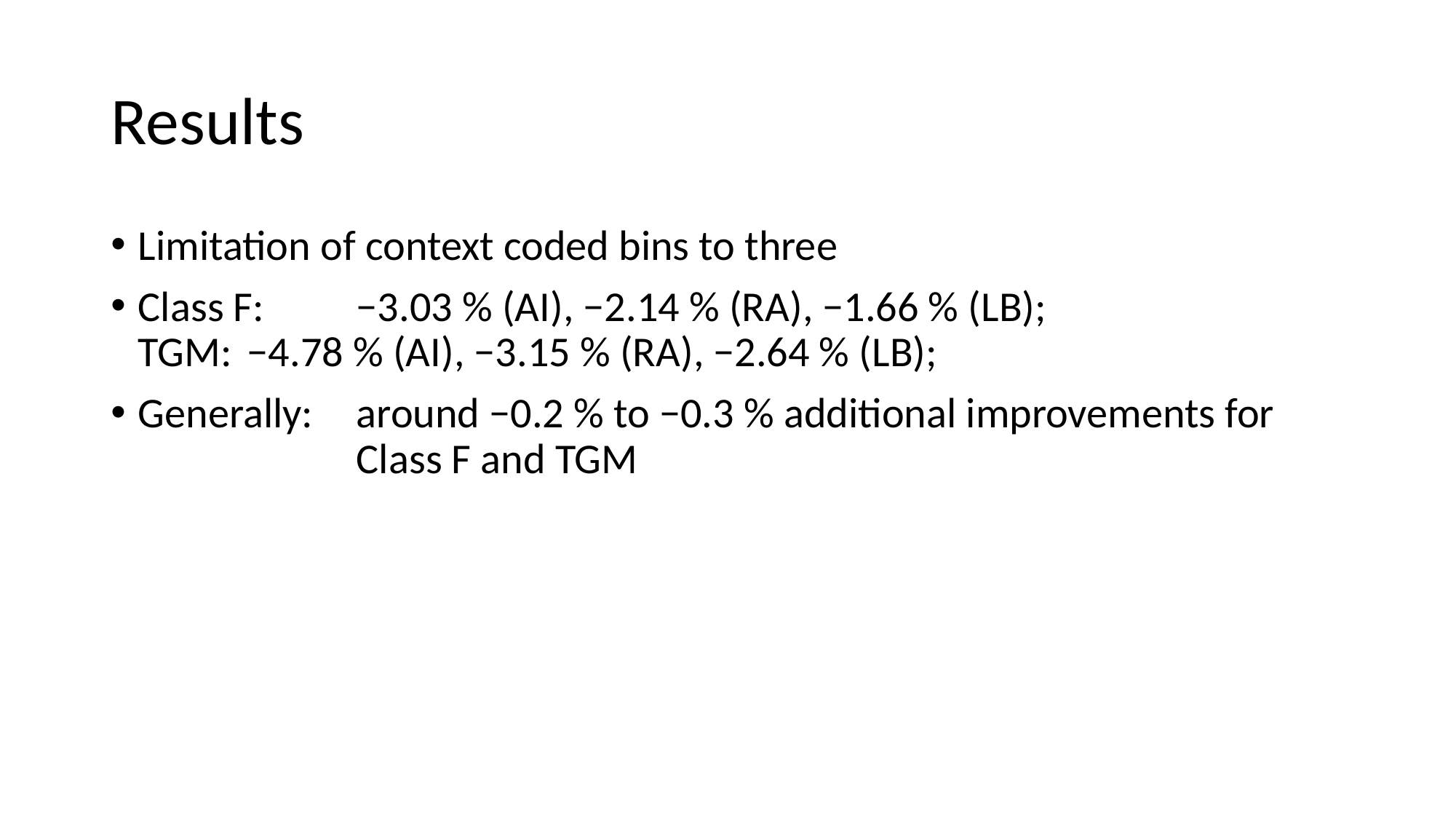

# Results
Limitation of context coded bins to three
Class F: 	−3.03 % (AI), −2.14 % (RA), −1.66 % (LB);
TGM: 	−4.78 % (AI), −3.15 % (RA), −2.64 % (LB);
Generally: 	around −0.2 % to −0.3 % additional improvements for 			Class F and TGM